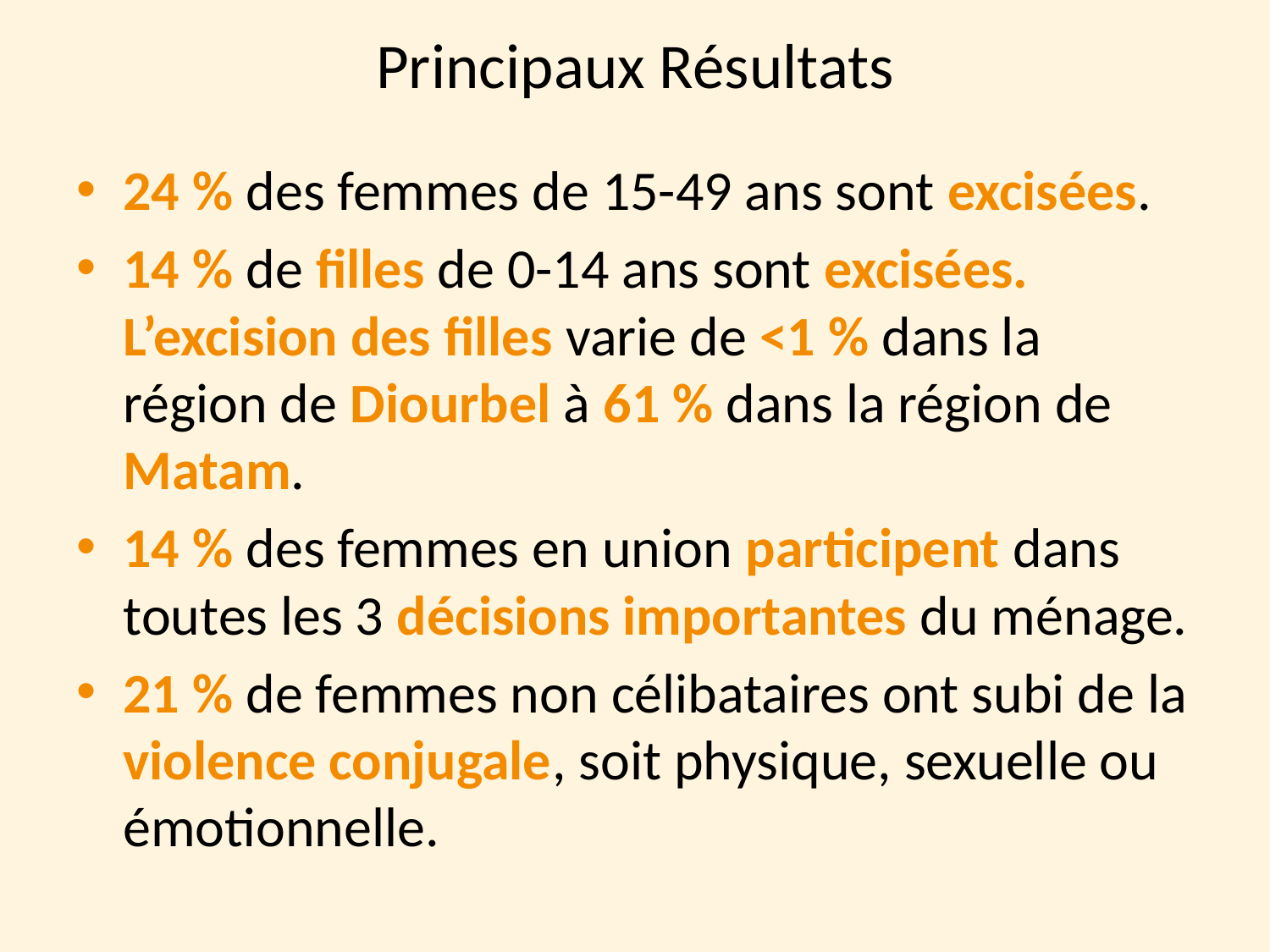

Principaux Résultats
24 % des femmes de 15-49 ans sont excisées.
14 % de filles de 0-14 ans sont excisées. L’excision des filles varie de <1 % dans la région de Diourbel à 61 % dans la région de Matam.
14 % des femmes en union participent dans toutes les 3 décisions importantes du ménage.
21 % de femmes non célibataires ont subi de la violence conjugale, soit physique, sexuelle ou émotionnelle.